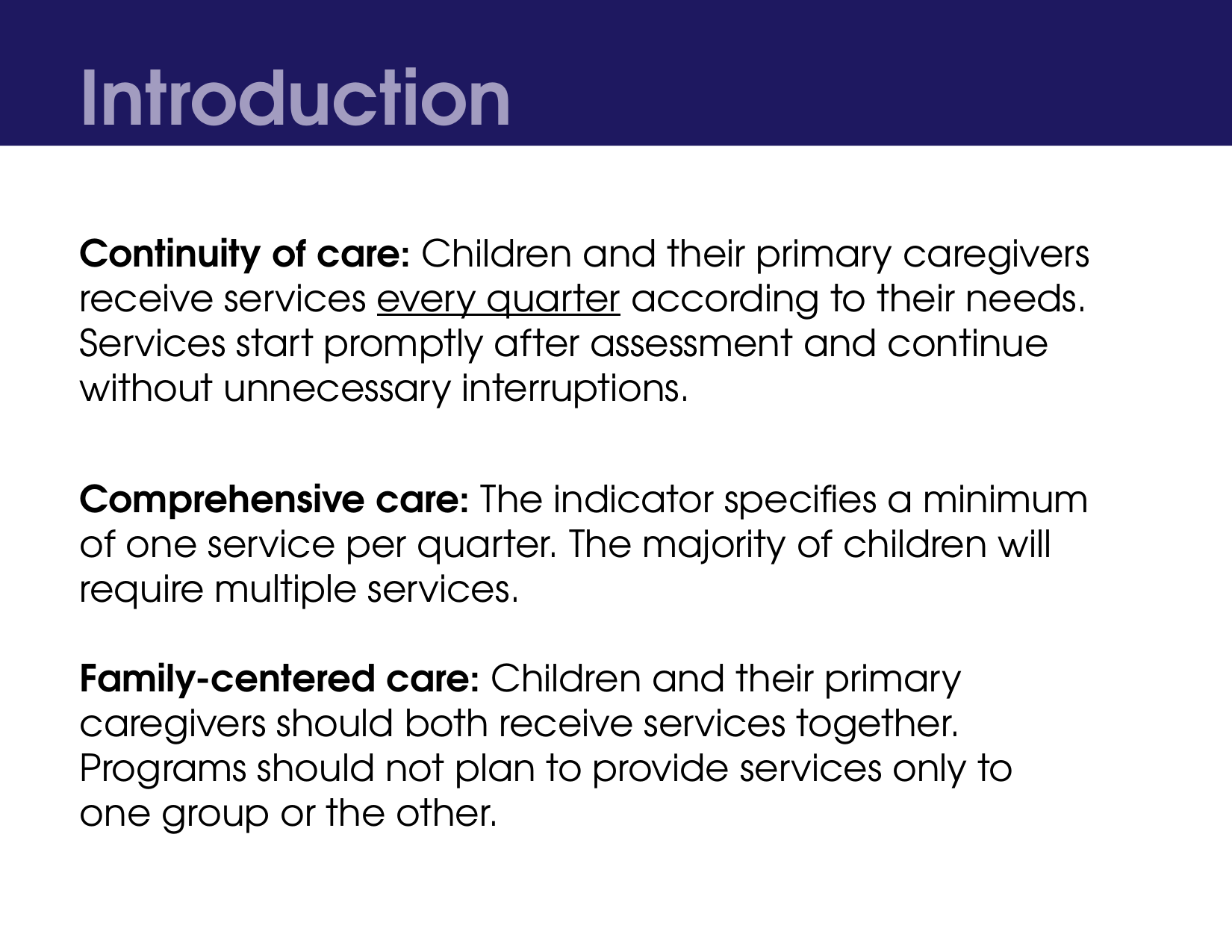

# Introduction
Continuity of care: Children and their primary caregivers receive services every quarter according to their needs. Services start promptly after assessment and continue without unnecessary interruptions.

Comprehensive care: The indicator specifies a minimum of one service per quarter. The majority of children will require multiple services.

Family-centered care: Children and their primary caregivers should both receive services together. Programs should not plan to provide services only to one group or the other.